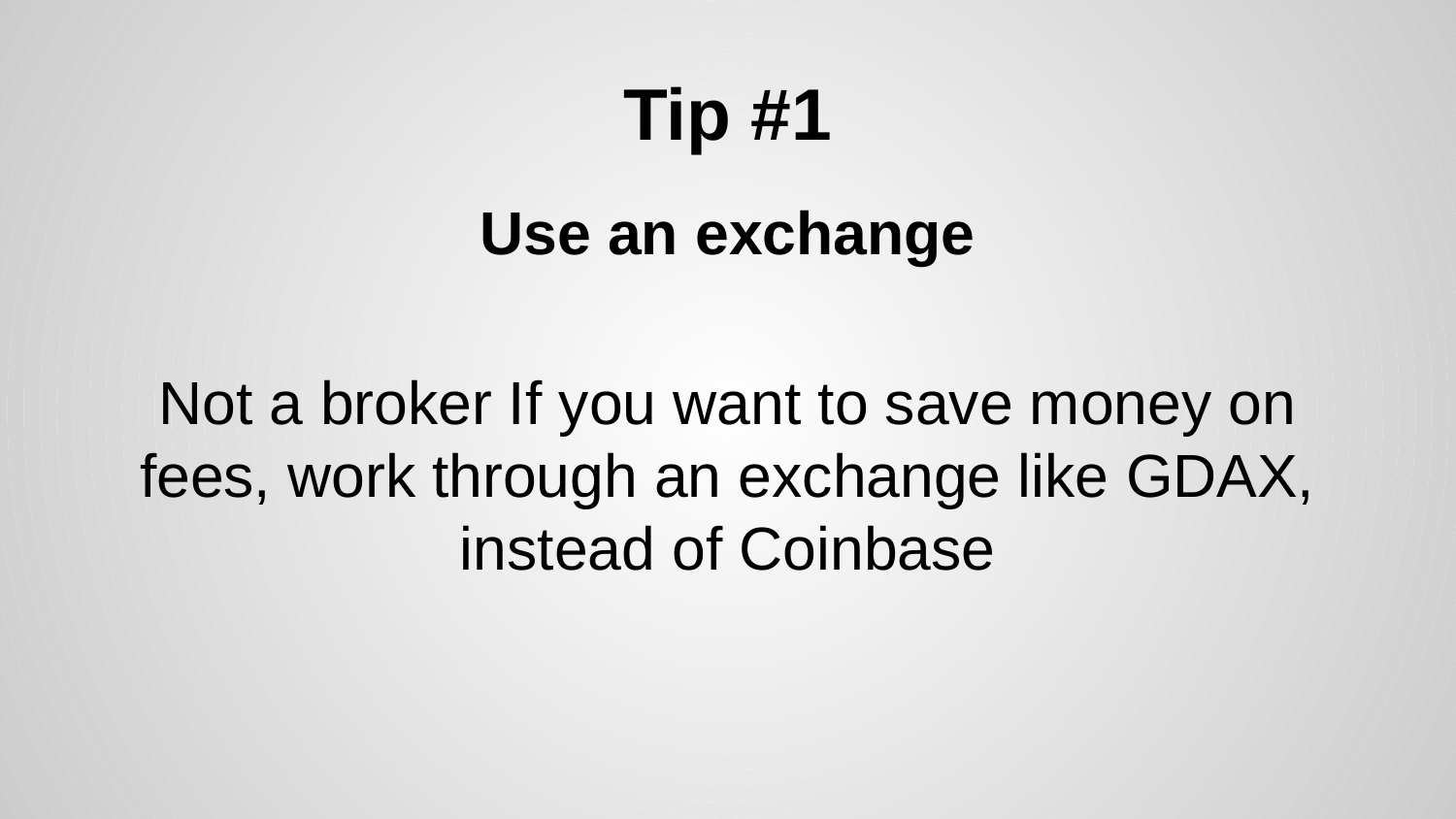

# Tip #1
Use an exchange

Not a broker If you want to save money on fees, work through an exchange like GDAX, instead of Coinbase